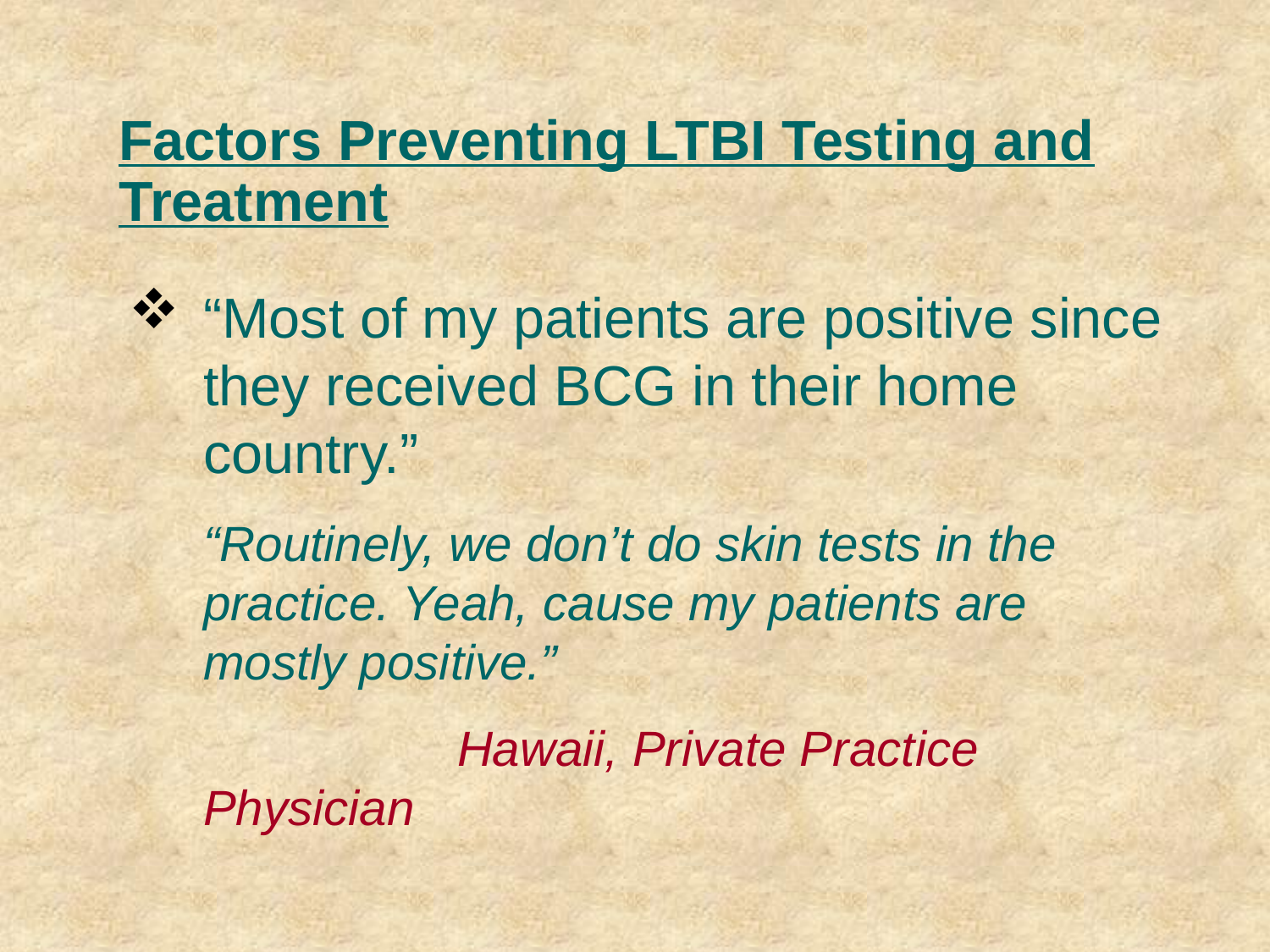

# Factors Preventing LTBI Testing and Treatment
“Most of my patients are positive since they received BCG in their home country.”
 	“Routinely, we don’t do skin tests in the practice. Yeah, cause my patients are mostly positive.”
			Hawaii, Private Practice Physician